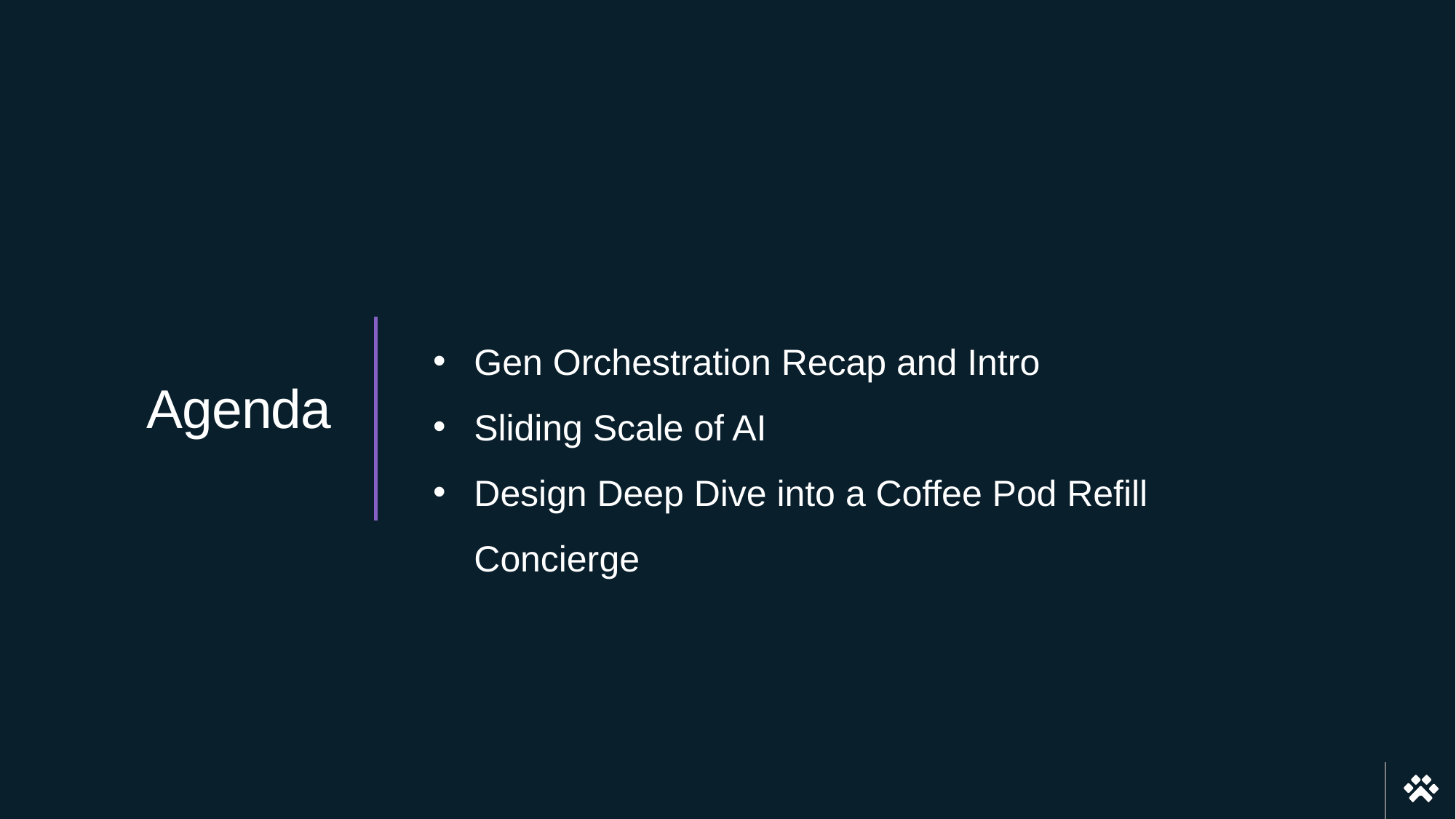

Gen Orchestration Recap and Intro
Sliding Scale of AI
Design Deep Dive into a Coffee Pod Refill Concierge
Agenda